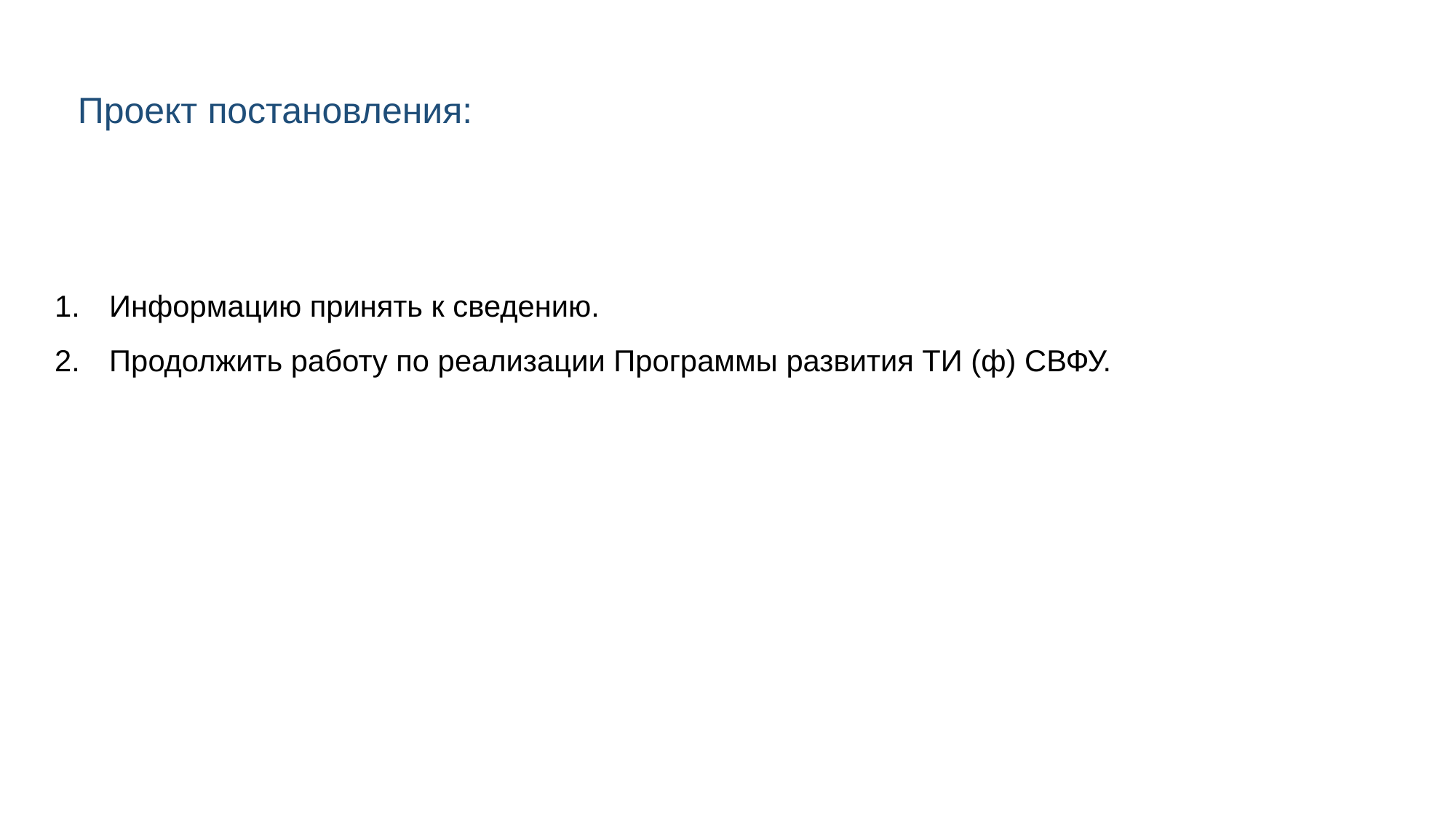

Проект постановления:
Информацию принять к сведению.
Продолжить работу по реализации Программы развития ТИ (ф) СВФУ.